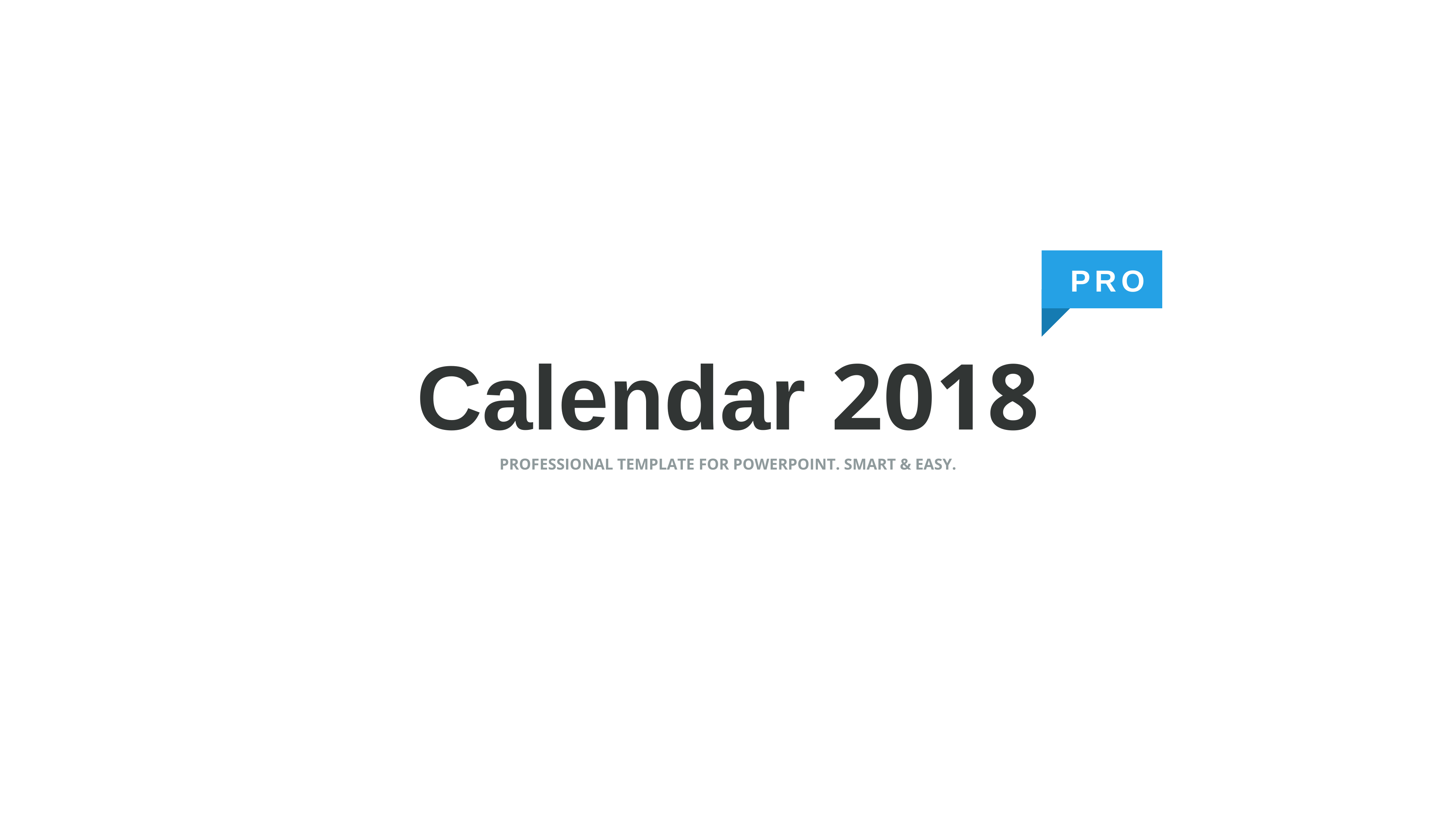

PRO

Calendar 2018
PROFESSIONAL TEMPLATE FOR POWERPOINT. SMART & EASY.